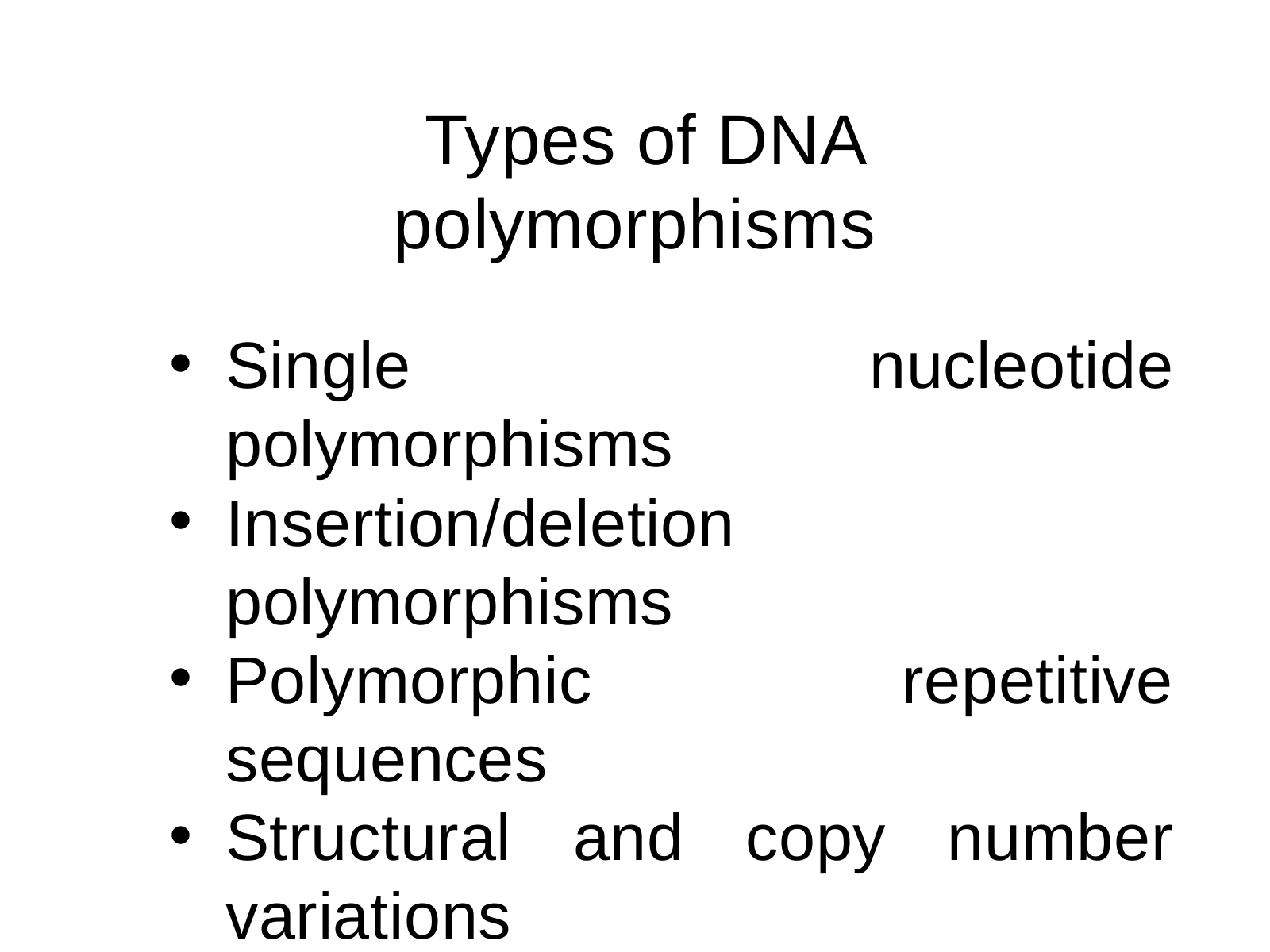

Types of DNA polymorphisms
Single nucleotide polymorphisms
Insertion/deletion polymorphisms
Polymorphic repetitive sequences
Structural and copy number variations